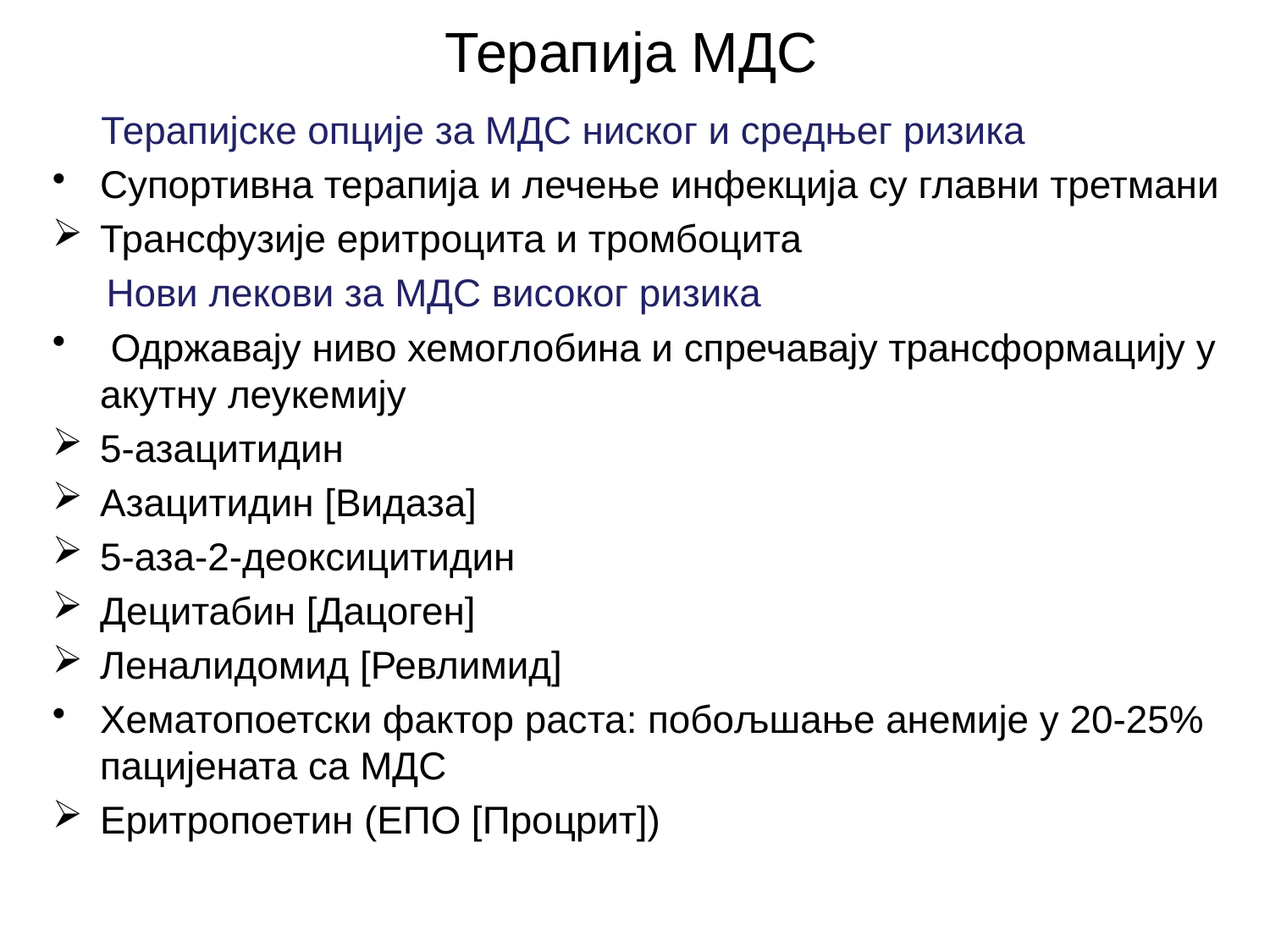

# Терапија МДС
     Терапијске опције за МДС ниског и средњег ризика
Супортивна терапија и лечење инфекција су главни третмани
Трансфузије еритроцита и тромбоцита
     Нови лекови за МДС високог ризика
 Одржавају ниво хемоглобина и спречавају трансформацију у акутну леукемију
5-азацитидин
Азацитидин [Видаза]
5-аза-2-деоксицитидин
Децитабин [Дацоген]
Леналидомид [Ревлимид]
Хематопоетски фактор раста: побољшање анемије у 20-25% пацијената са МДС
Еритропоетин (ЕПО [Процрит])